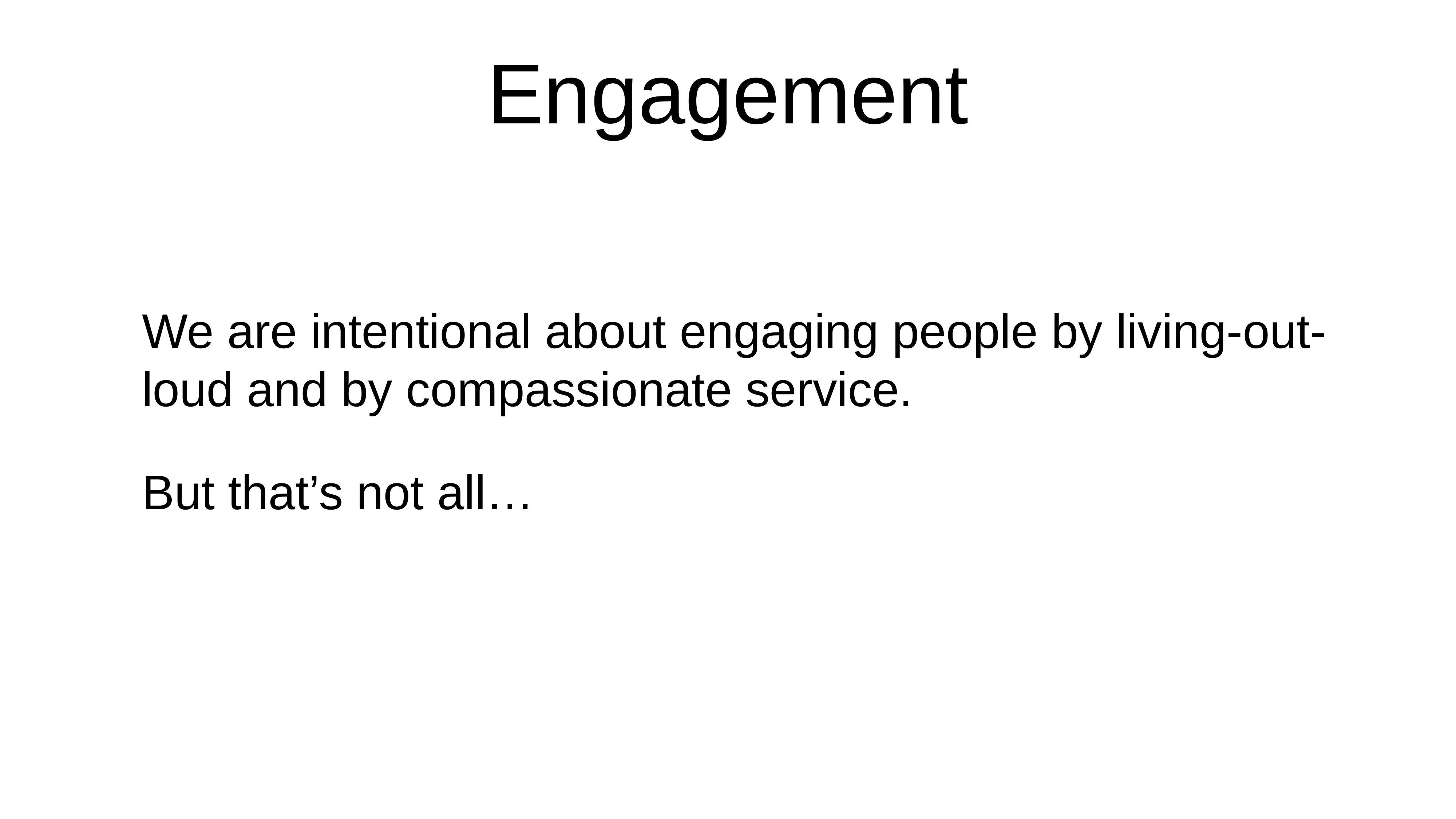

# Engagement
We are intentional about engaging people by living-out-loud and by compassionate service.
But that’s not all…